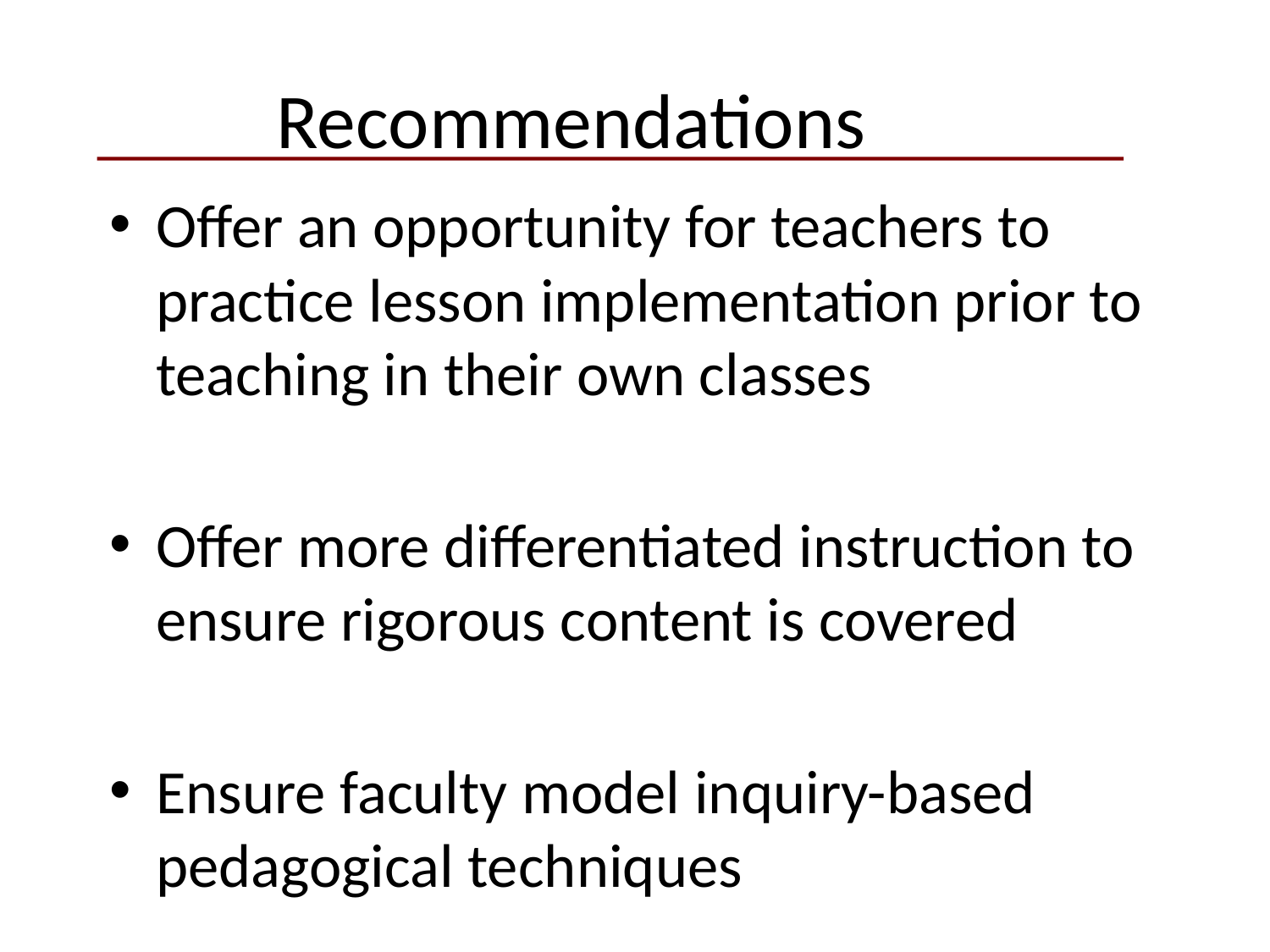

Recommendations

Offer an opportunity for teachers to practice lesson implementation prior to teaching in their own classes

Offer more differentiated instruction to ensure rigorous content is covered

Ensure faculty model inquiry-based pedagogical techniques